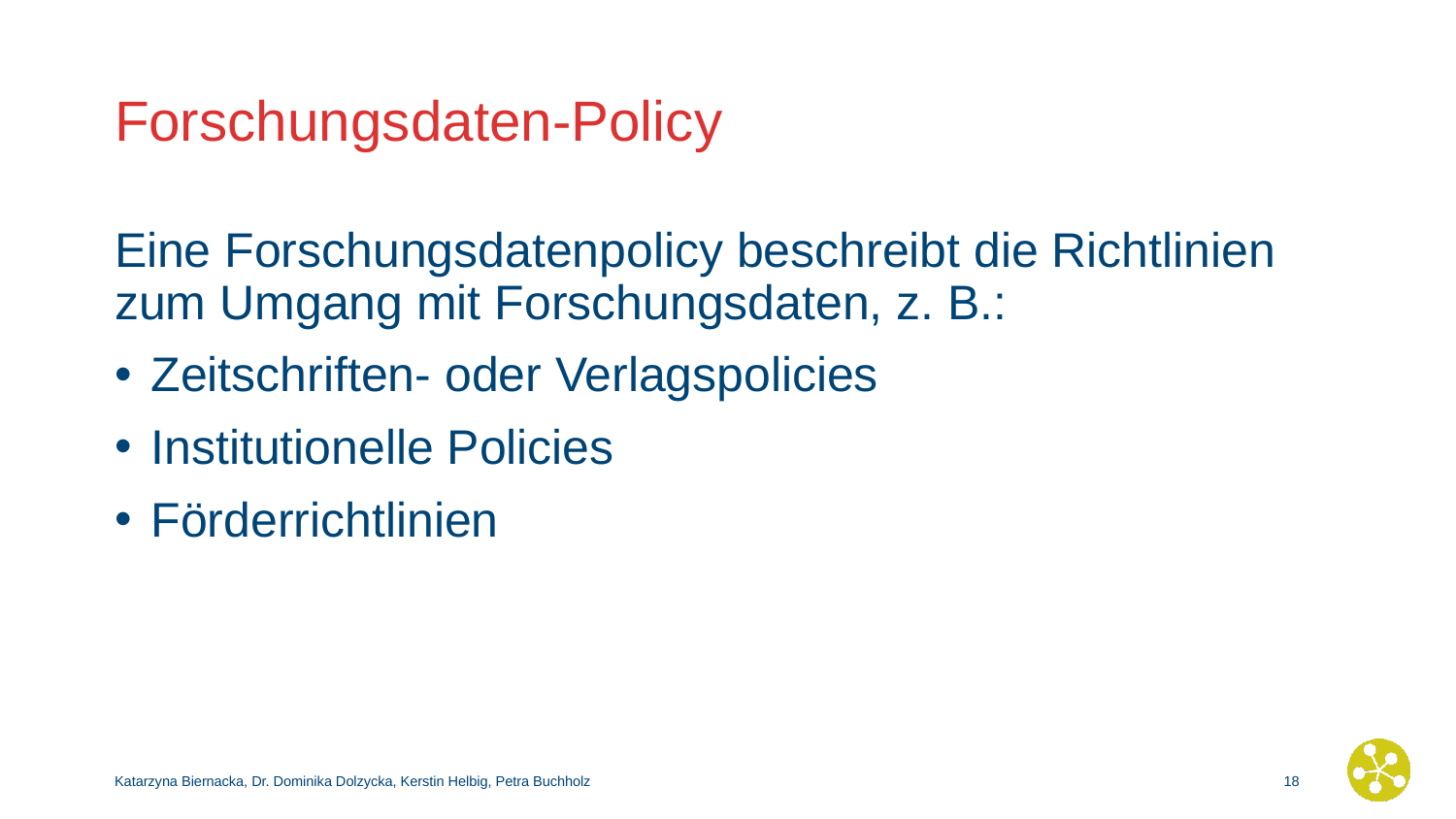

# Forschungsdaten-Policy
Eine Forschungsdatenpolicy beschreibt die Richtlinien zum Umgang mit Forschungsdaten, z. B.:
Zeitschriften- oder Verlagspolicies
Institutionelle Policies
Förderrichtlinien
Katarzyna Biernacka, Dr. Dominika Dolzycka, Kerstin Helbig, Petra Buchholz
18